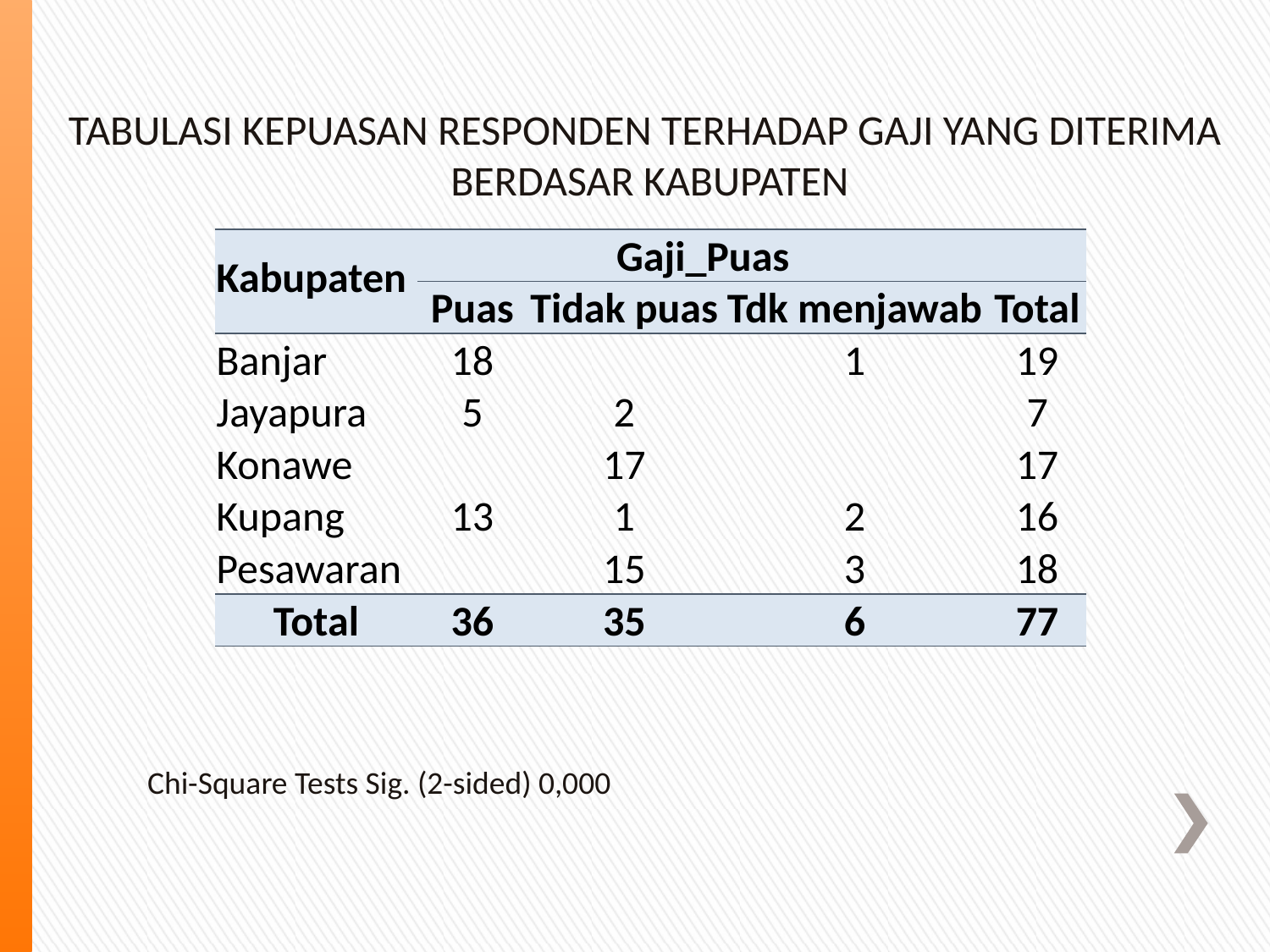

TABULASI KEPUASAN RESPONDEN TERHADAP GAJI YANG DITERIMA
BERDASAR KABUPATEN
| Kabupaten | Gaji\_Puas |  |  |  |
| --- | --- | --- | --- | --- |
|  | Puas | Tidak puas | Tdk menjawab | Total |
| Banjar | 18 |  | 1 | 19 |
| Jayapura | 5 | 2 |  | 7 |
| Konawe |  | 17 |  | 17 |
| Kupang | 13 | 1 | 2 | 16 |
| Pesawaran |  | 15 | 3 | 18 |
| Total | 36 | 35 | 6 | 77 |
Chi-Square Tests Sig. (2-sided) 0,000